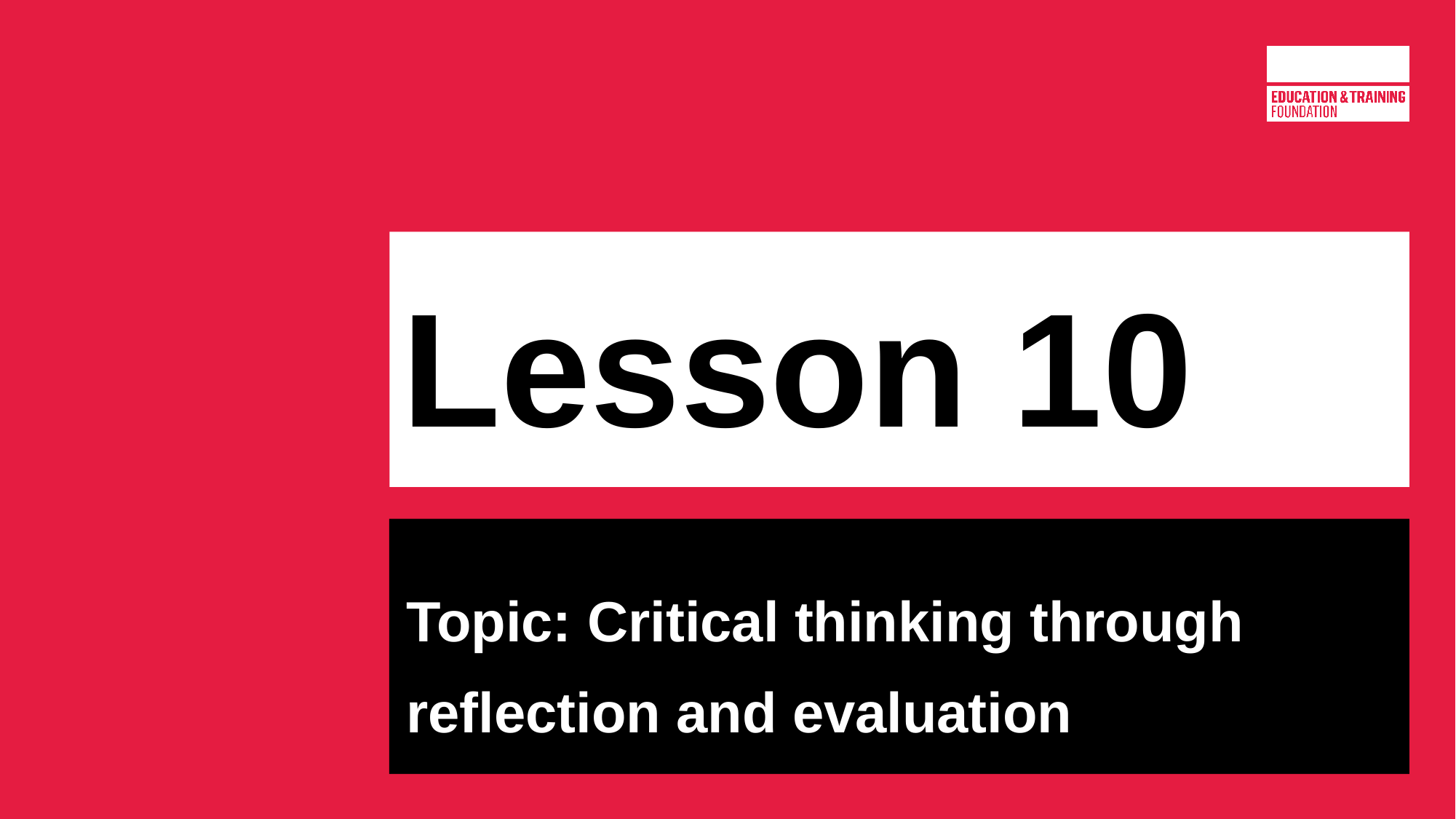

# Lesson 10
Topic: Critical thinking through reflection and evaluation